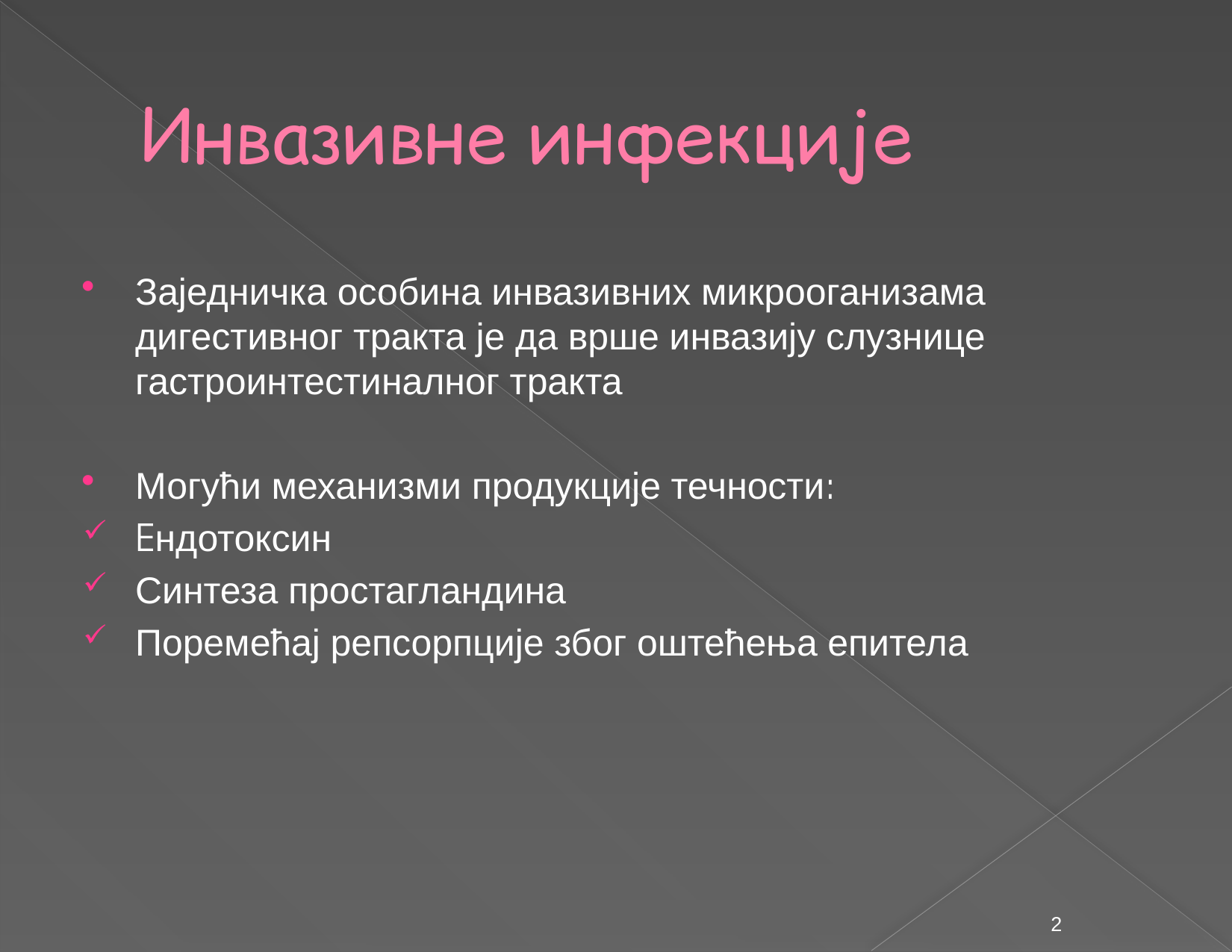

# Инвазивне инфекције
Заједничка особина инвазивних микрооганизама дигестивног тракта је да врше инвазију слузнице гастроинтестиналног тракта

Могући механизми продукције течности:
Eндотоксин
Синтеза простагландина
Поремећај репсорпције због оштећења епитела

2